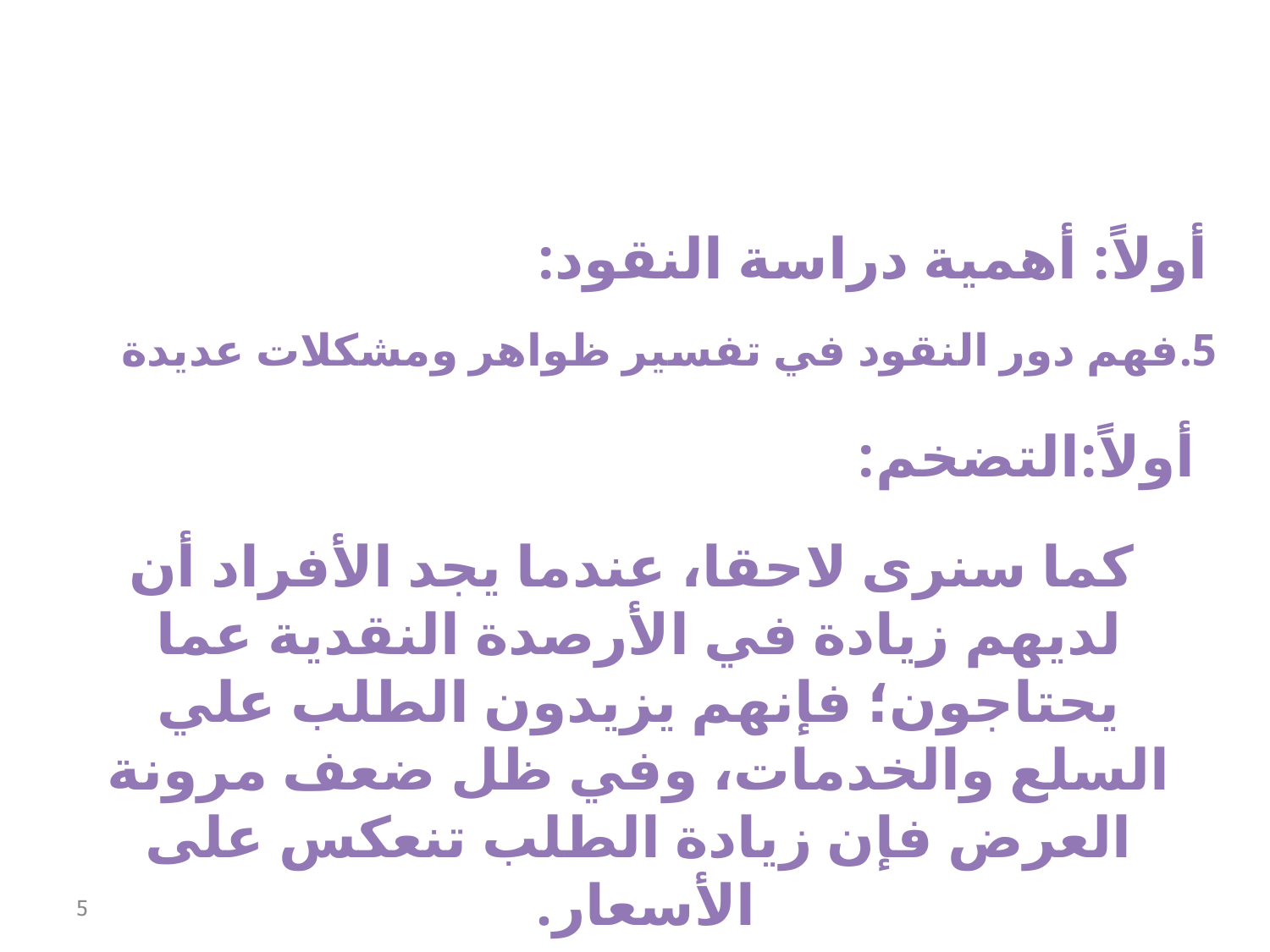

#
أولاً: أهمية دراسة النقود:
5.	فهم دور النقود في تفسير ظواهر ومشكلات عديدة

أولاً:	التضخم:
 كما سنرى لاحقا، عندما يجد الأفراد أن لديهم زيادة في الأرصدة النقدية عما يحتاجون؛ فإنهم يزيدون الطلب علي السلع والخدمات، وفي ظل ضعف مرونة العرض فإن زيادة الطلب تنعكس على الأسعار.
5